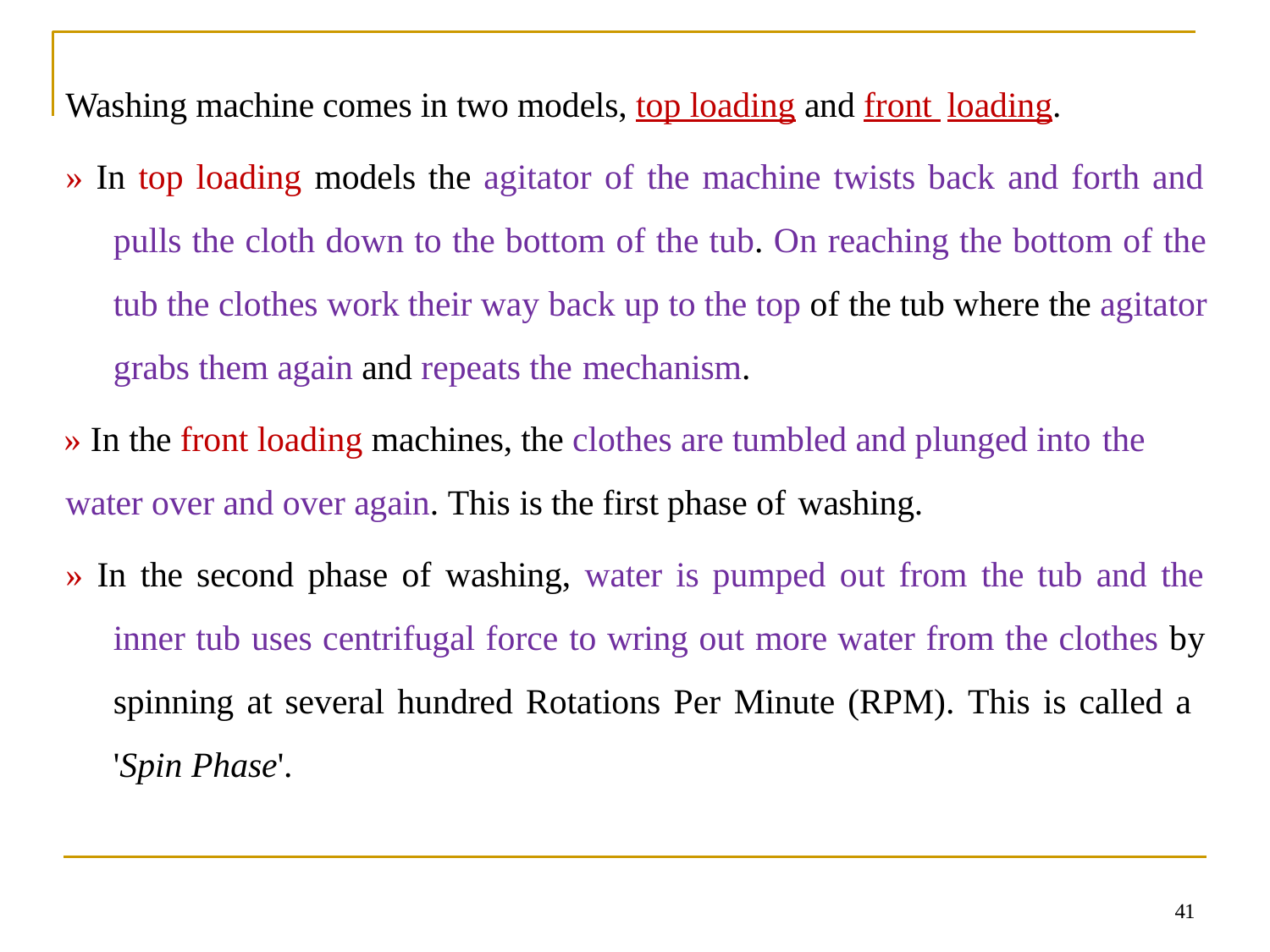

Washing machine comes in two models, top loading and front loading.
» In top loading models the agitator of the machine twists back and forth and  pulls the cloth down to the bottom of the tub. On reaching the bottom of the  tub the clothes work their way back up to the top of the tub where the agitator  grabs them again and repeats the mechanism.
» In the front loading machines, the clothes are tumbled and plunged into the
water over and over again. This is the first phase of washing.
» In the second phase of washing, water is pumped out from the tub and the  inner tub uses centrifugal force to wring out more water from the clothes by  spinning at several hundred Rotations Per Minute (RPM). This is called a   'Spin Phase'.
41